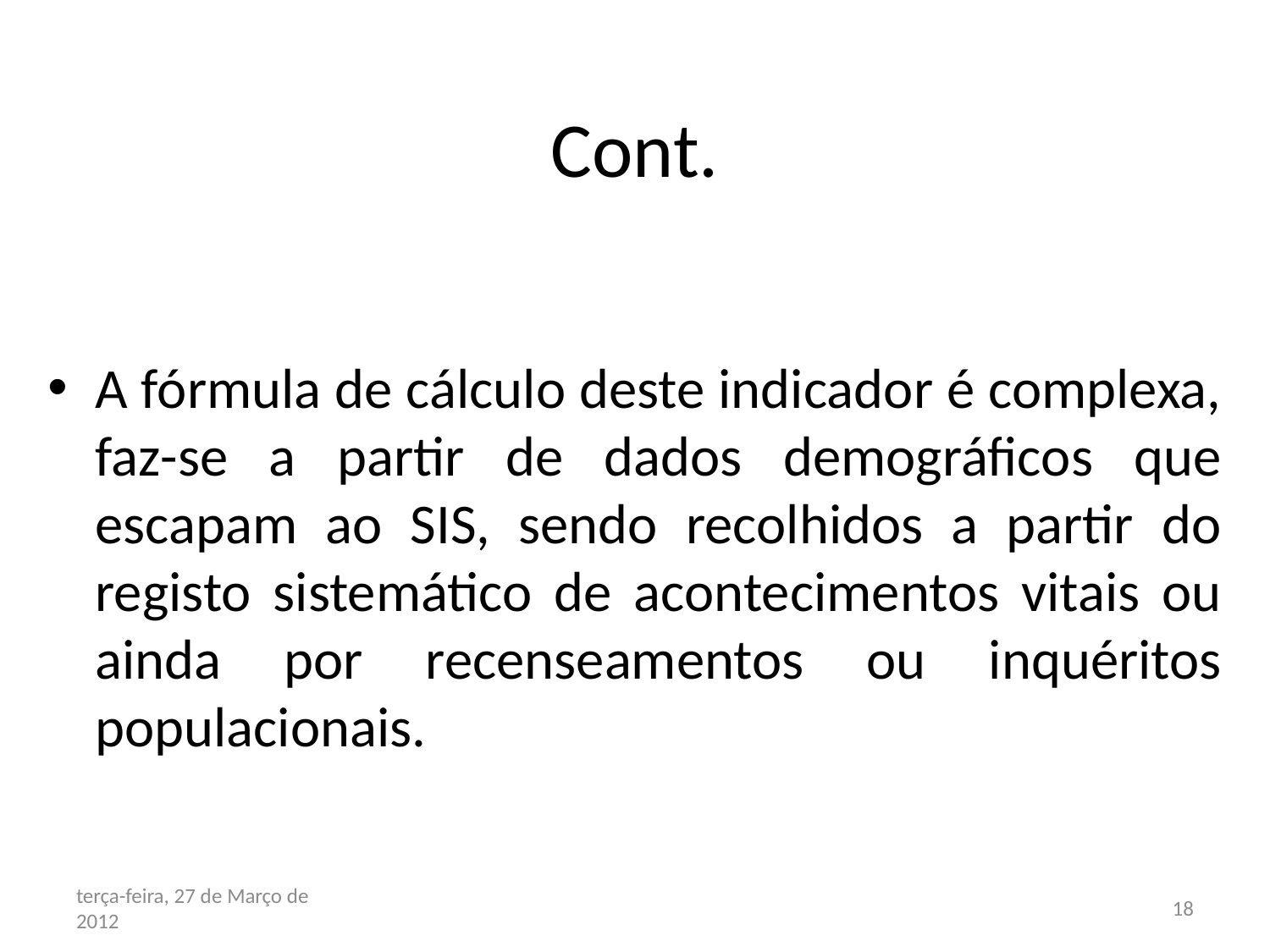

# Cont.

A fórmula de cálculo deste indicador é complexa, faz-se a partir de dados demográficos que escapam ao SIS, sendo recolhidos a partir do registo sistemático de acontecimentos vitais ou ainda por recenseamentos ou inquéritos populacionais.
terça-feira, 27 de Março de 2012
18